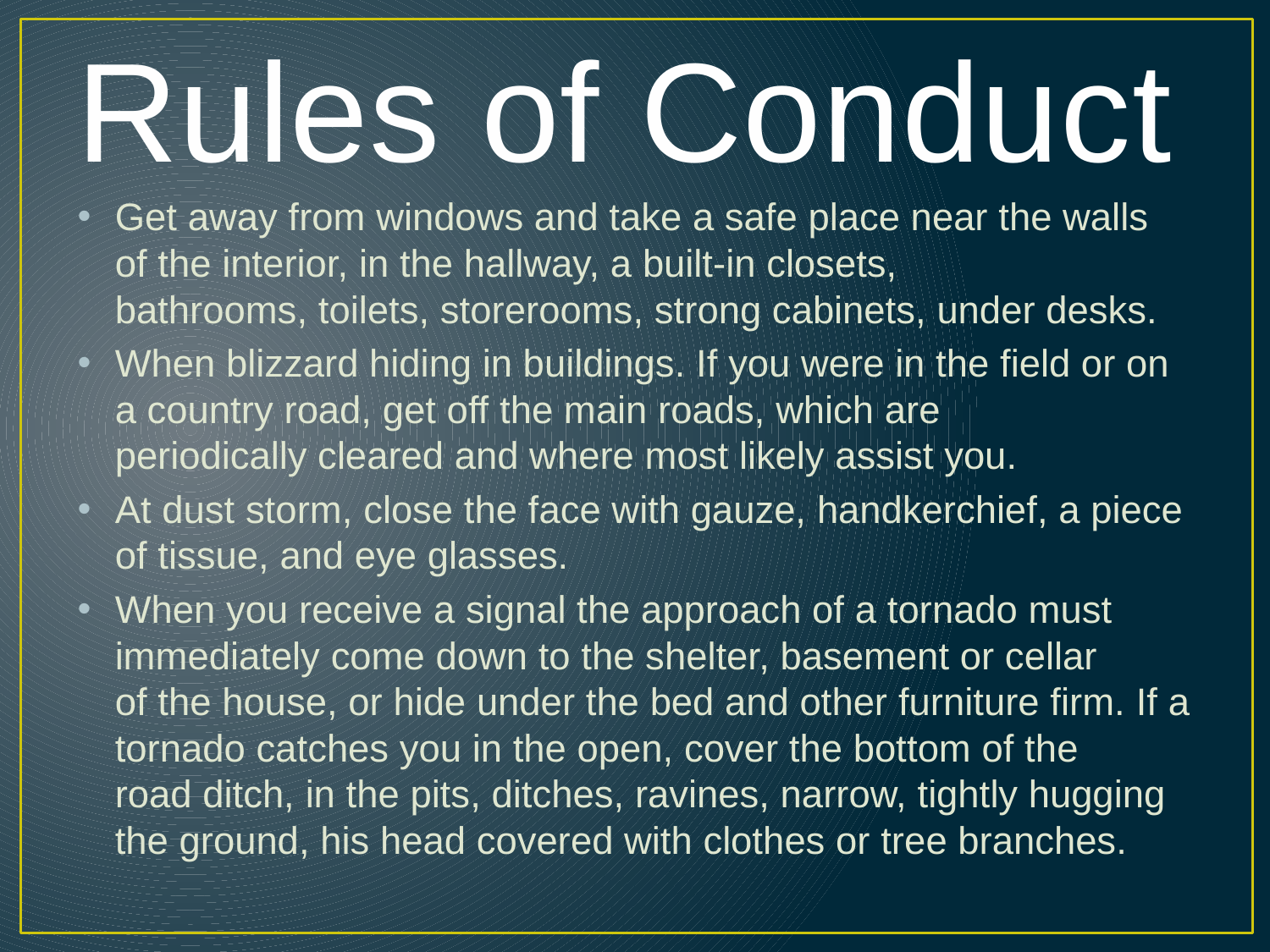

# Rules of Conduct
Get away from windows and take a safe place near the walls of the interior, in the hallway, a built-in closets, bathrooms, toilets, storerooms, strong cabinets, under desks.
When blizzard hiding in buildings. If you were in the field or on a country road, get off the main roads, which are periodically cleared and where most likely assist you.
At dust storm, close the face with gauze, handkerchief, a piece of tissue, and eye glasses.
When you receive a signal the approach of a tornado must immediately come down to the shelter, basement or cellar of the house, or hide under the bed and other furniture firm. If a tornado catches you in the open, cover the bottom of the road ditch, in the pits, ditches, ravines, narrow, tightly hugging the ground, his head covered with clothes or tree branches.